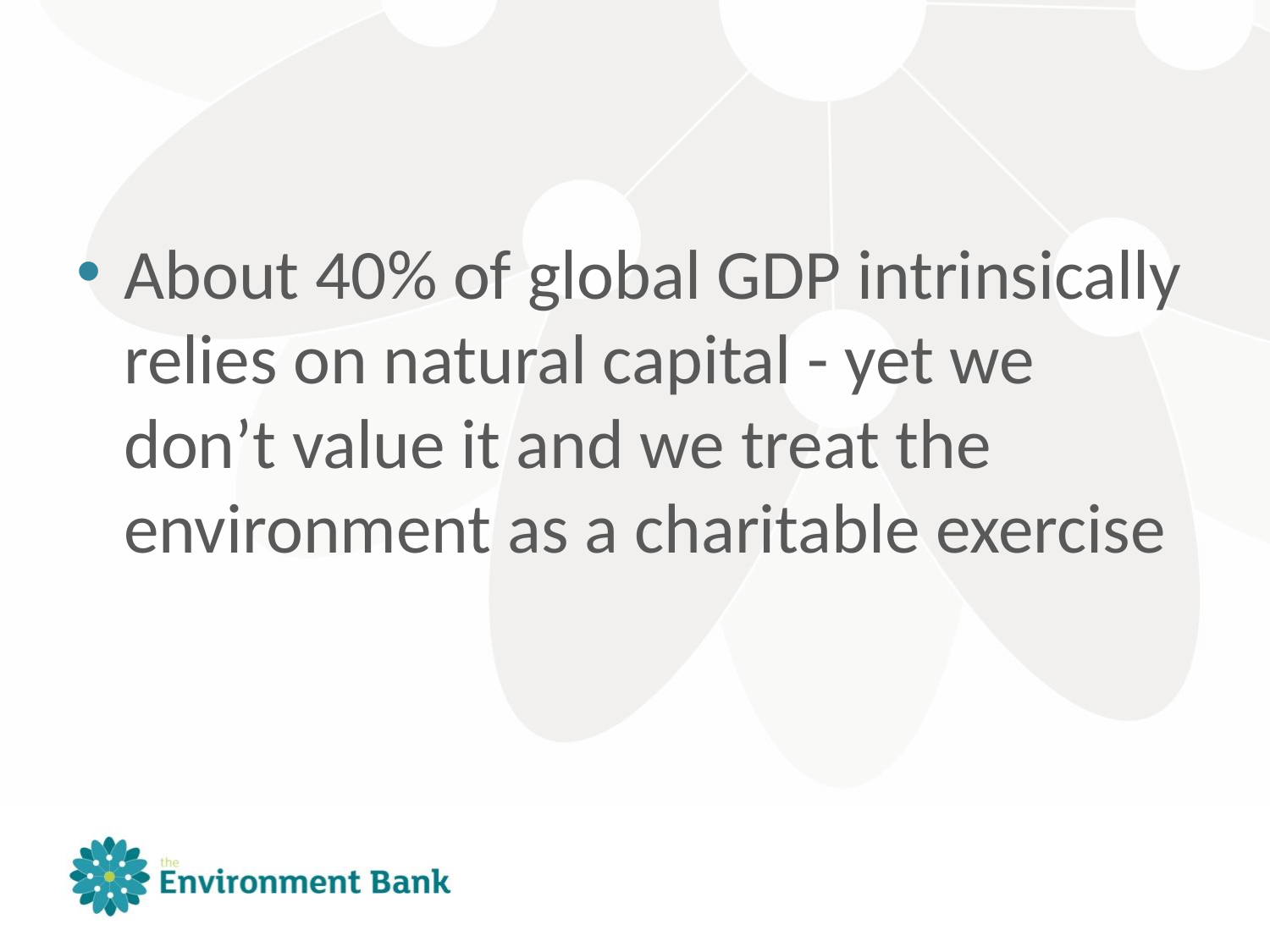

About 40% of global GDP intrinsically relies on natural capital - yet we don’t value it and we treat the environment as a charitable exercise